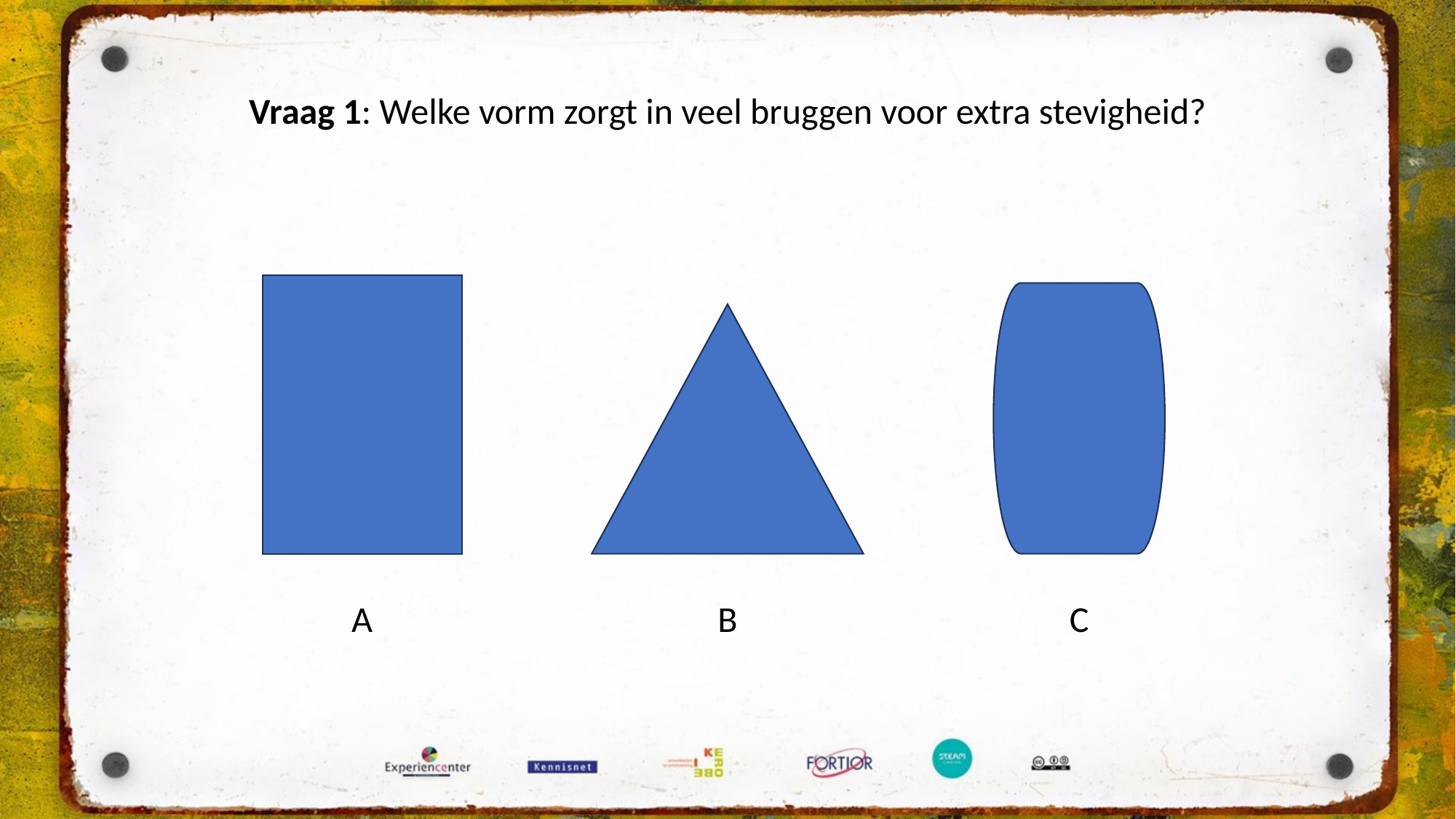

Vraag 1: Welke vorm zorgt in veel bruggen voor extra stevigheid?

C
A
B